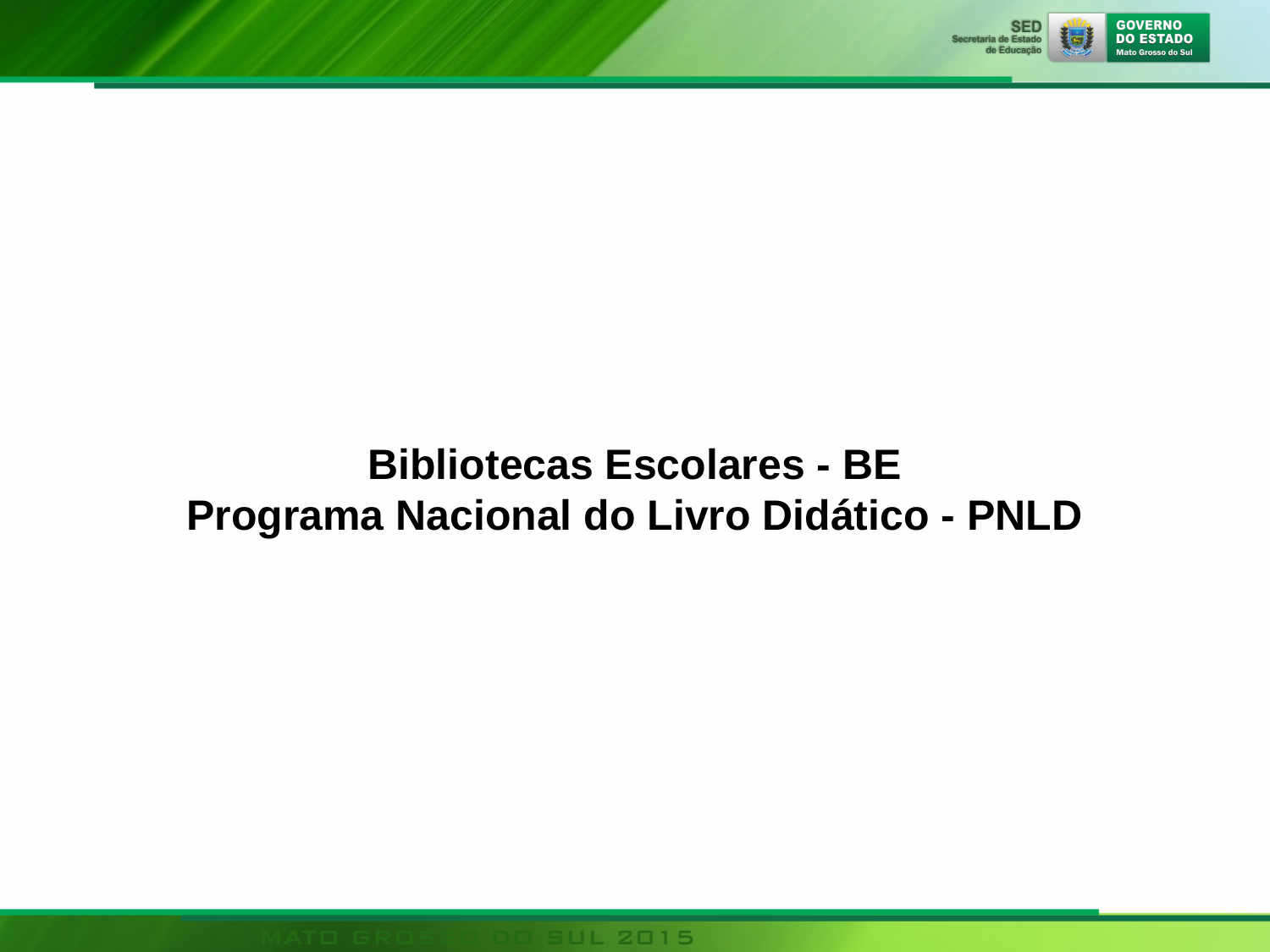

Bibliotecas Escolares - BE
Programa Nacional do Livro Didático - PNLD